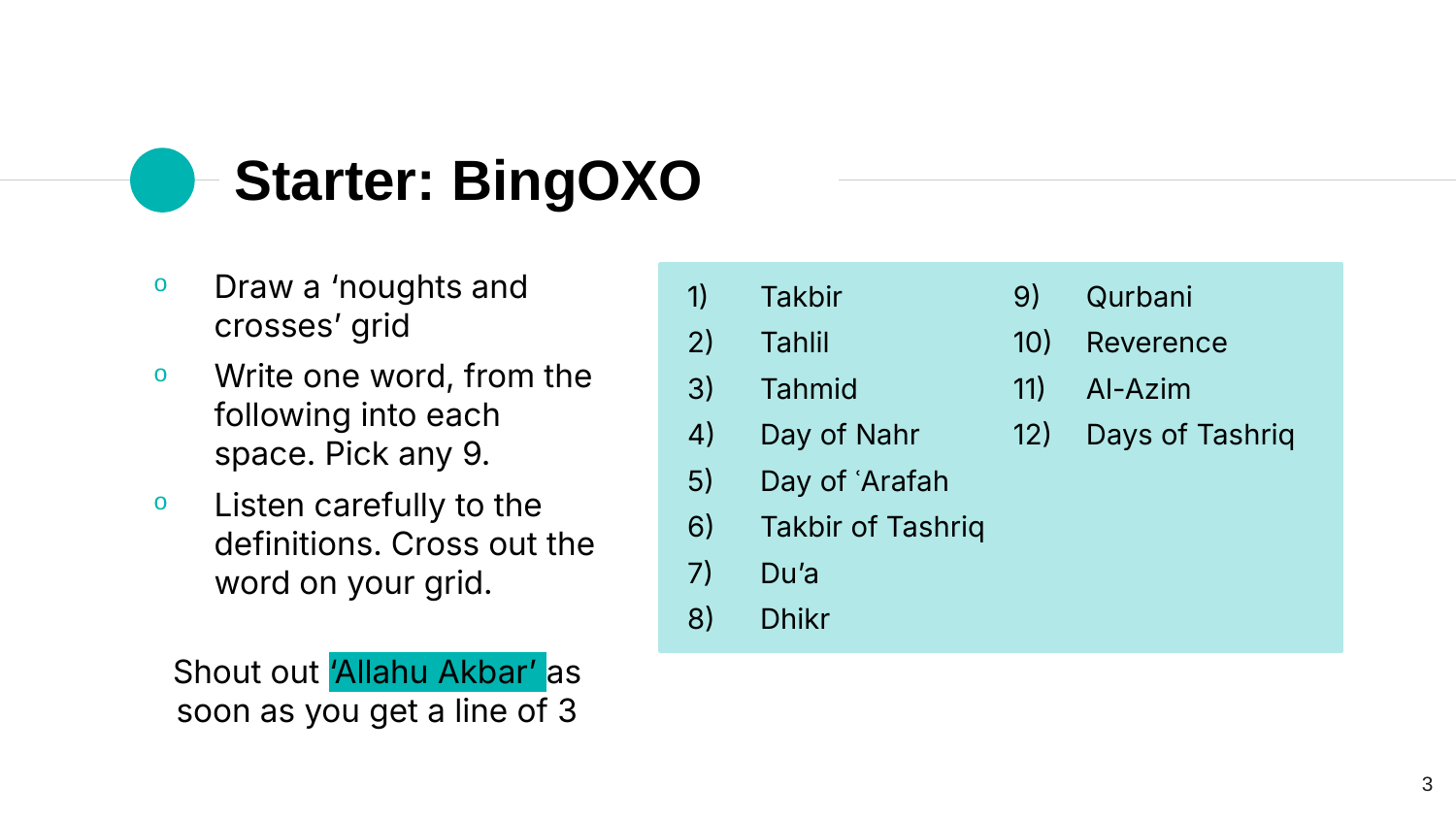

# Starter: BingOXO
Draw a ‘noughts and crosses’ grid
Write one word, from the following into each space. Pick any 9.
Listen carefully to the definitions. Cross out the word on your grid.
Shout out ‘Allahu Akbar’ as soon as you get a line of 3
Takbir
Tahlil
Tahmid
Day of Nahr
Day of ʿArafah
Takbir of Tashriq
Du’a
Dhikr
Qurbani
Reverence
Al-Azim
Days of Tashriq

3